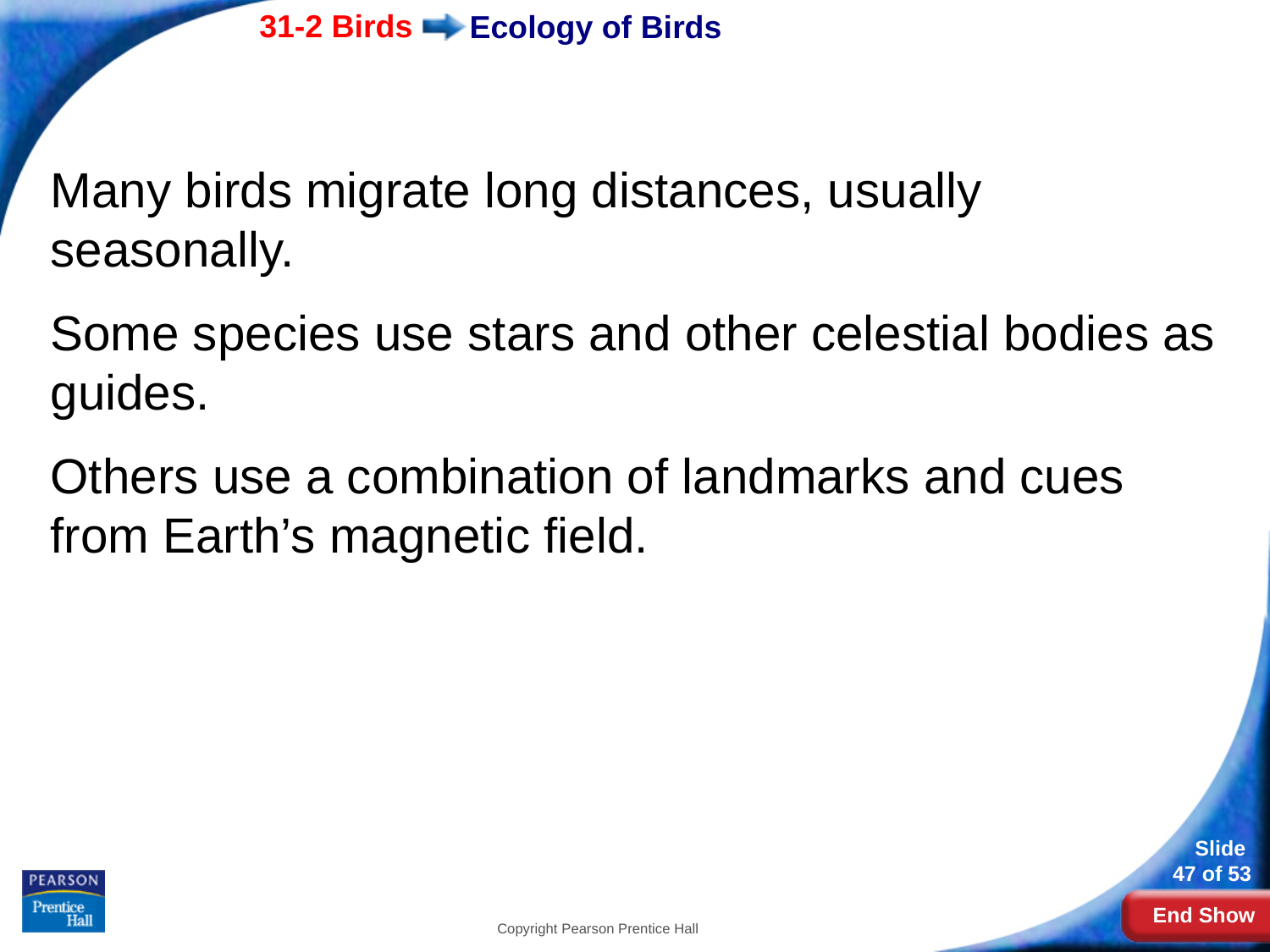

# Ecology of Birds
Many birds migrate long distances, usually seasonally.
Some species use stars and other celestial bodies as guides.
Others use a combination of landmarks and cues from Earth’s magnetic field.
Copyright Pearson Prentice Hall